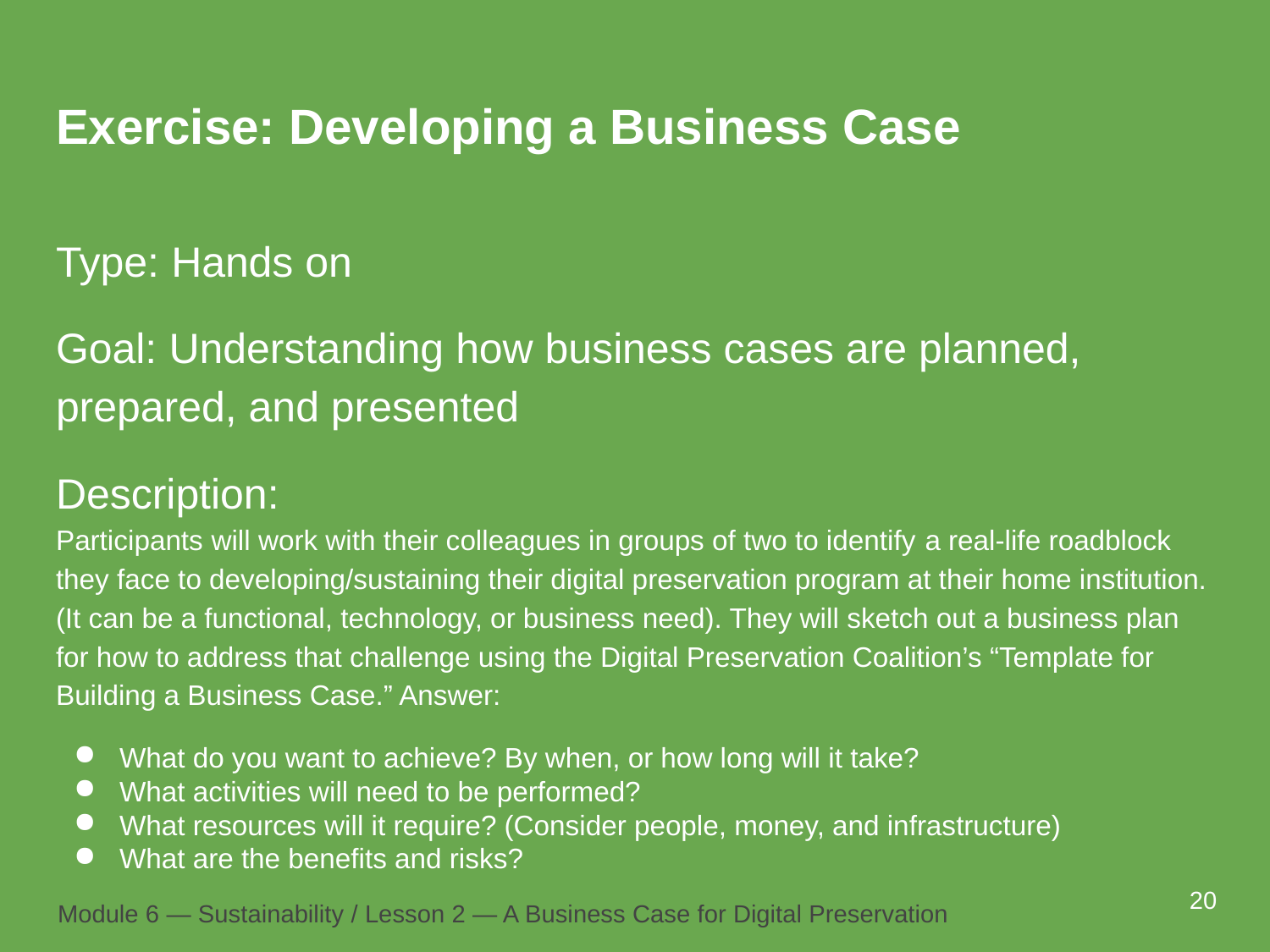

# Exercise: Developing a Business Case
Type: Hands on
Goal: Understanding how business cases are planned, prepared, and presented
Description:
Participants will work with their colleagues in groups of two to identify a real-life roadblock they face to developing/sustaining their digital preservation program at their home institution. (It can be a functional, technology, or business need). They will sketch out a business plan for how to address that challenge using the Digital Preservation Coalition’s “Template for Building a Business Case.” Answer:
What do you want to achieve? By when, or how long will it take?
What activities will need to be performed?
What resources will it require? (Consider people, money, and infrastructure)
What are the benefits and risks?
20
Module 6 — Sustainability / Lesson 2 — A Business Case for Digital Preservation